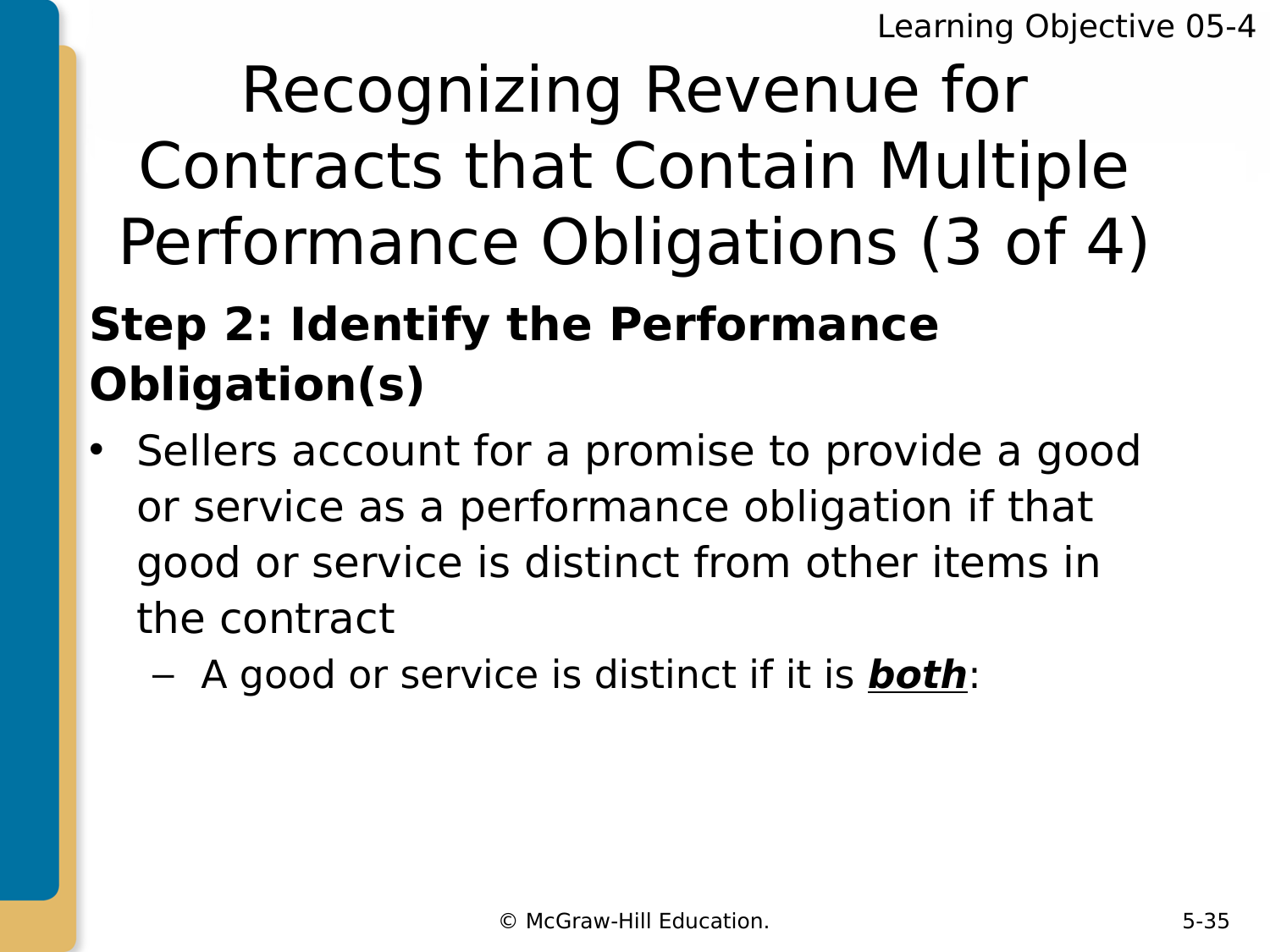

Learning Objective 05-4
# Recognizing Revenue for Contracts that Contain Multiple Performance Obligations (3 of 4)
Step 2: Identify the Performance Obligation(s)
Sellers account for a promise to provide a good or service as a performance obligation if that good or service is distinct from other items in the contract
A good or service is distinct if it is both: